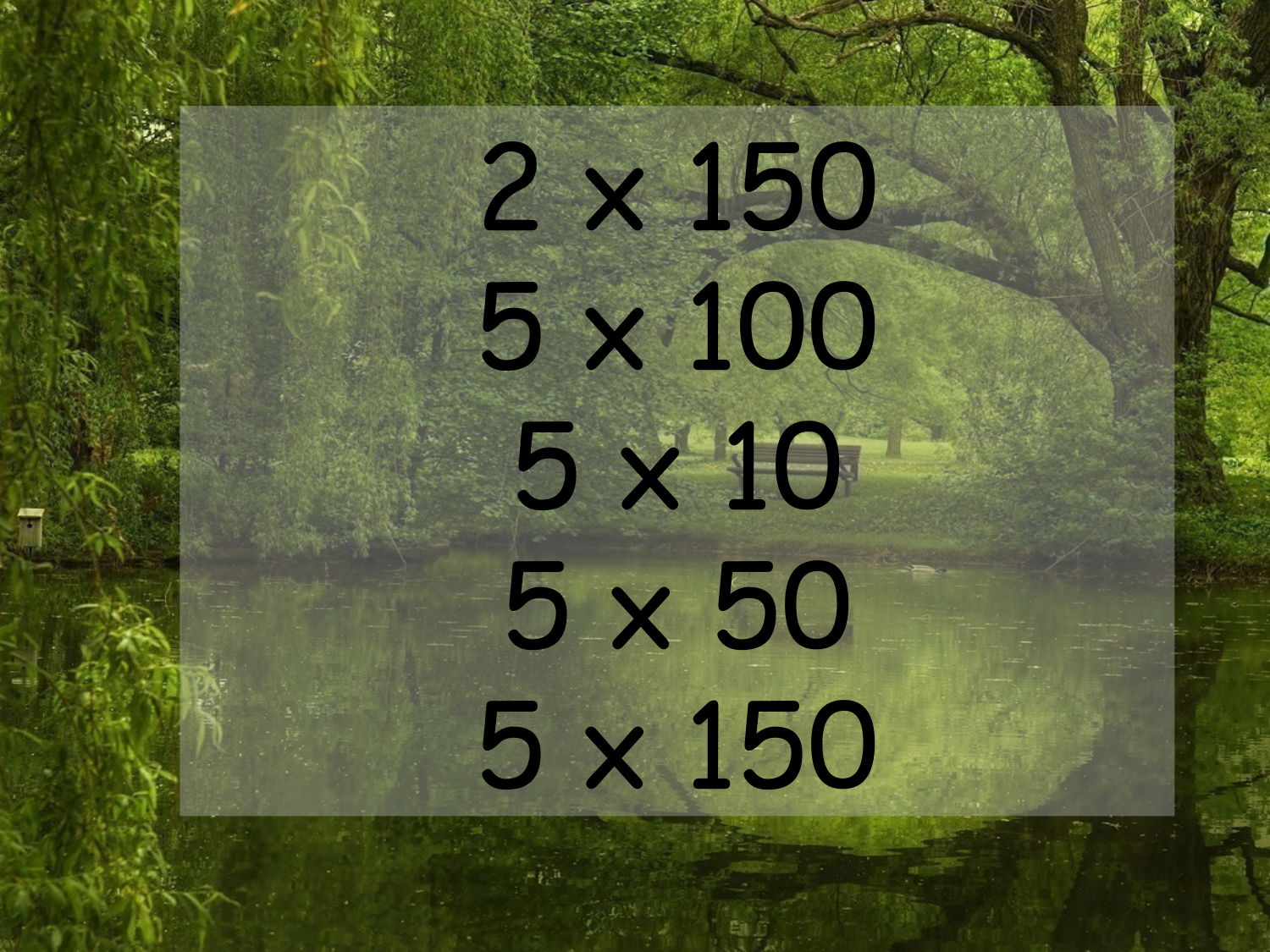

2 x 150
5 x 100
5 x 10
5 x 50
5 x 150